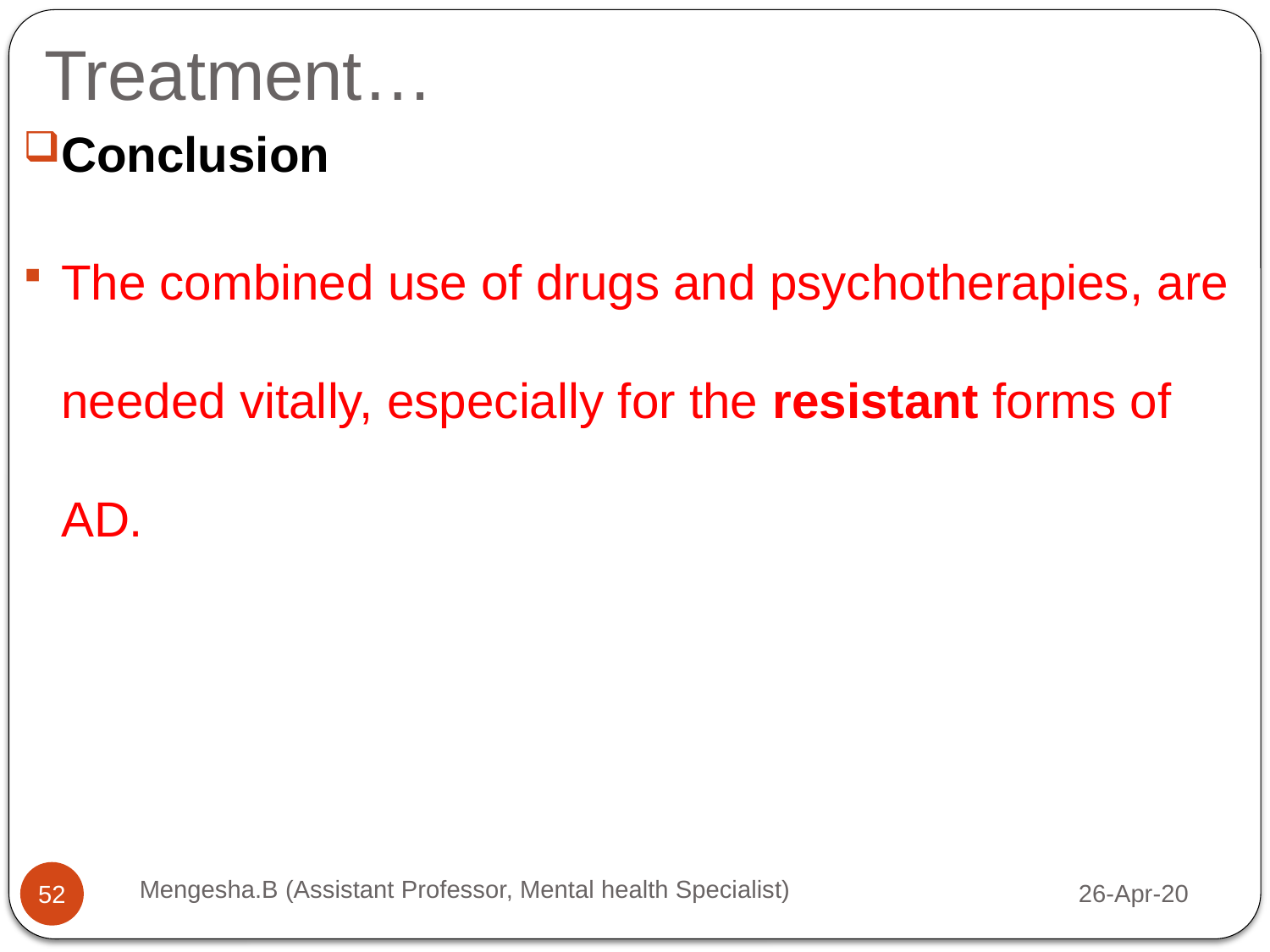

# Treatment…
Conclusion
The combined use of drugs and psychotherapies, are needed vitally, especially for the resistant forms of AD.
Mengesha.B (Assistant Professor, Mental health Specialist)
26-Apr-20
52